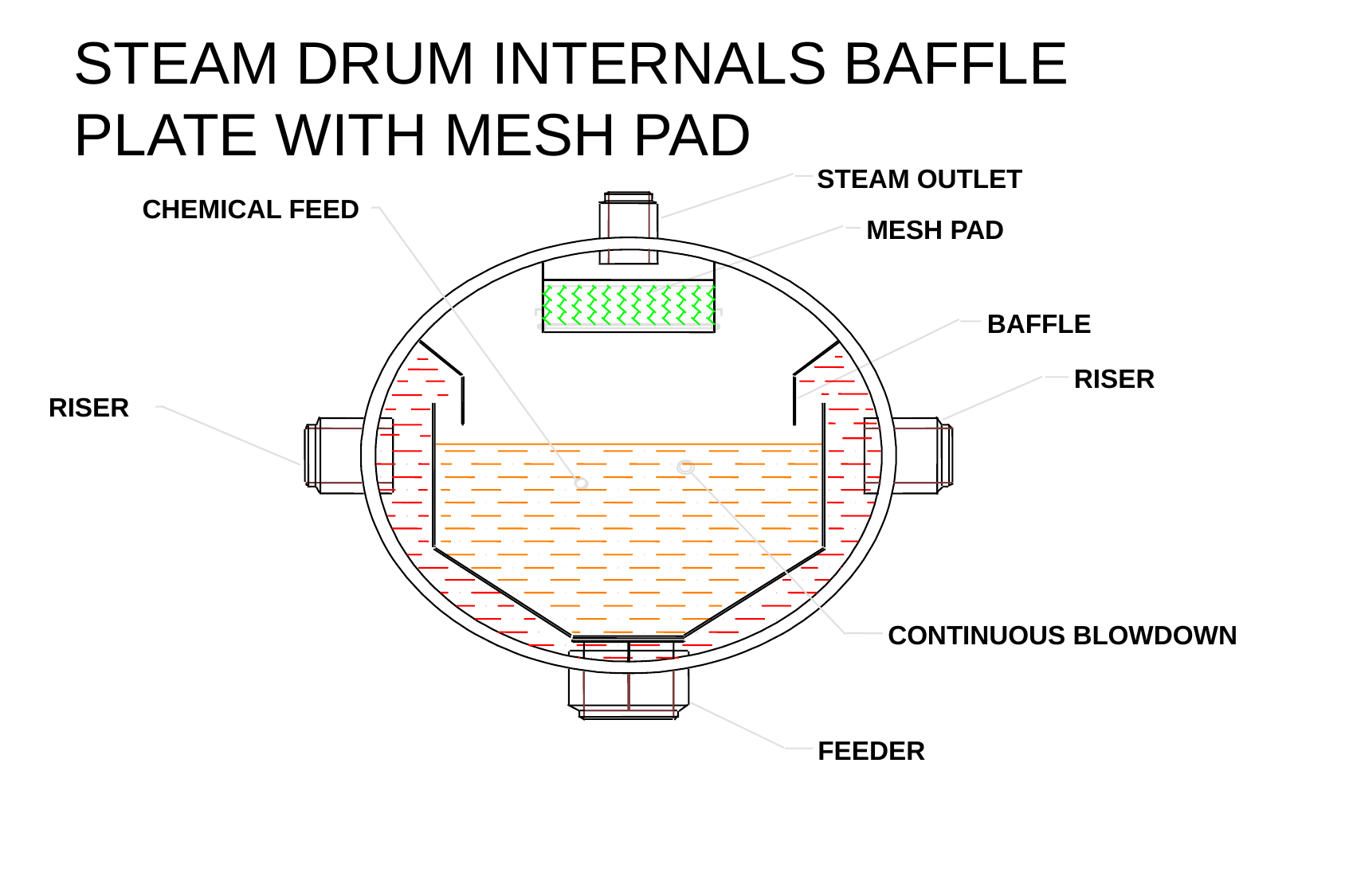

STEAM DRUM INTERNALS BAFFLE PLATE WITH MESH PAD
STEAM OUTLET

CHEMICAL FEED

MESH PAD

BAFFLE

RISER

RISER

CONTINUOUS BLOWDOWN

FEEDER